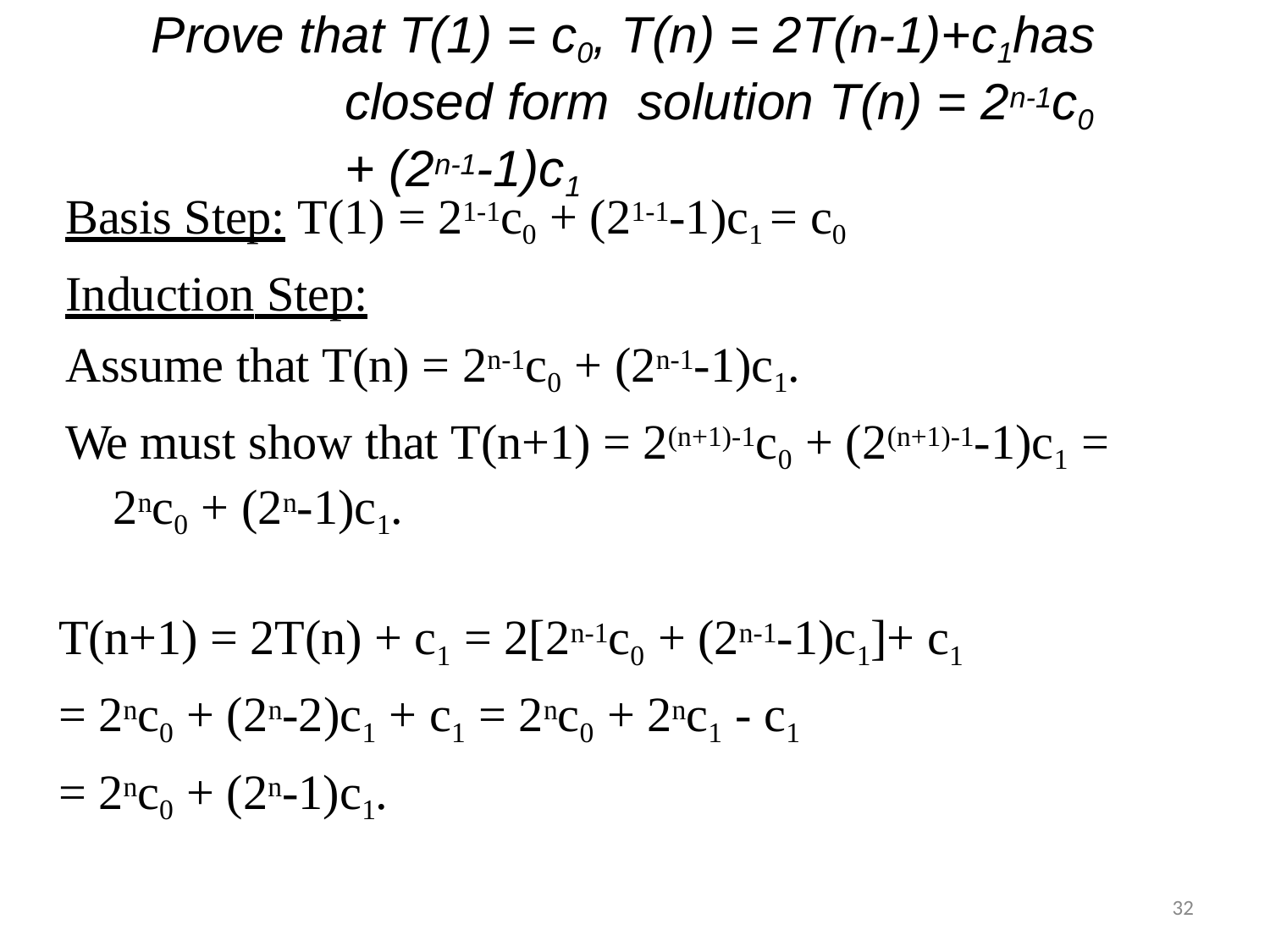

# Prove that T(1) = c0, T(n) = 2T(n-1)+c1has closed form  solution T(n) = 2n-1c0 + (2n-1-1)c1
Basis Step: T(1) = 21-1c0 + (21-1-1)c1 = c0
Induction Step:
Assume that T(n) = 2n-1c0 + (2n-1-1)c1.
We must show that T(n+1) = 2(n+1)-1c0 + (2(n+1)-1-1)c1 =  2nc0 + (2n-1)c1.

T(n+1) = 2T(n) + c1 = 2[2n-1c0 + (2n-1-1)c1]+ c1
= 2nc0 + (2n-2)c1 + c1 = 2nc0 + 2nc1 - c1
= 2nc0 + (2n-1)c1.
32